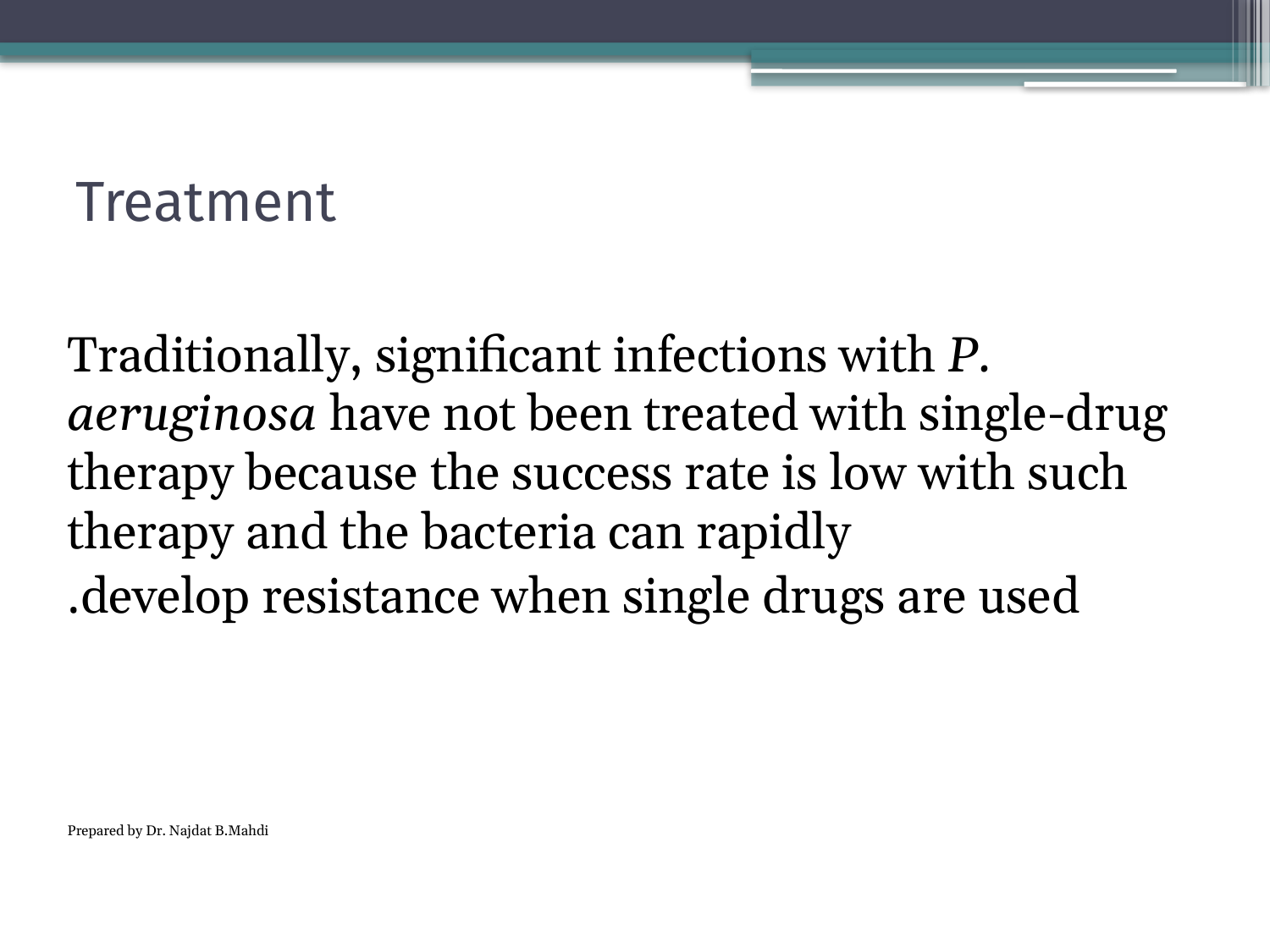

# Treatment
Traditionally, significant infections with P. aeruginosa have not been treated with single-drug therapy because the success rate is low with such therapy and the bacteria can rapidly
 develop resistance when single drugs are used.

Prepared by Dr. Najdat B.Mahdi